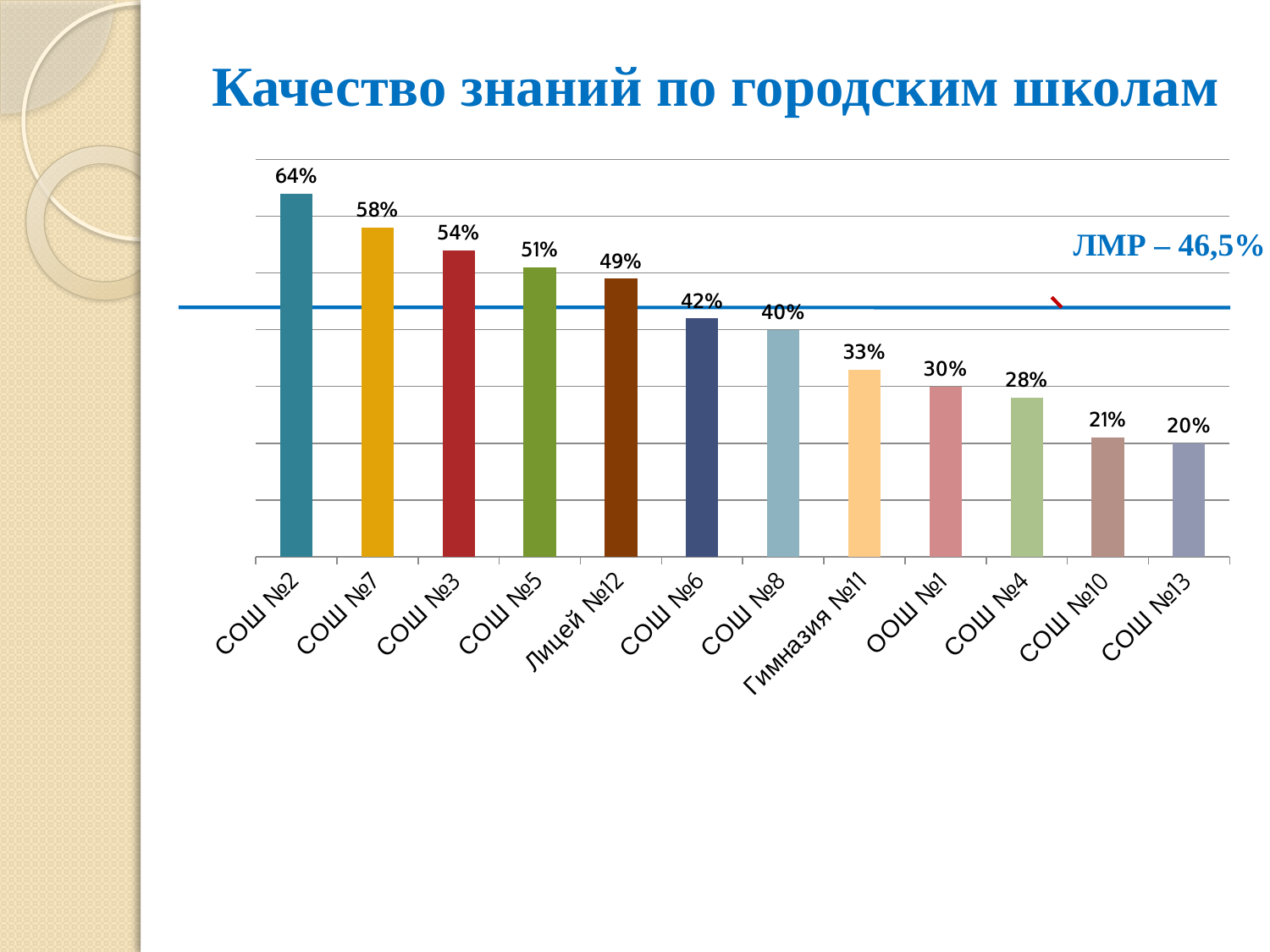

# Качество знаний по городским школам

### Chart

| Category |  |
|---|---|
| СОШ №2 | 0.6400000000000008 |
| СОШ №7 | 0.5800000000000001 |
| СОШ №3 | 0.54 |
| СОШ №5 | 0.51 |
| Лицей №12 | 0.4900000000000003 |
| СОШ №6 | 0.4200000000000003 |
| СОШ №8 | 0.4 |
| Гимназия №11 | 0.33000000000000046 |
| ООШ №1 | 0.3000000000000003 |
| СОШ №4 | 0.2800000000000001 |
| СОШ №10 | 0.21000000000000016 |
| СОШ №13 | 0.2 |
ЛМР – 46,5%